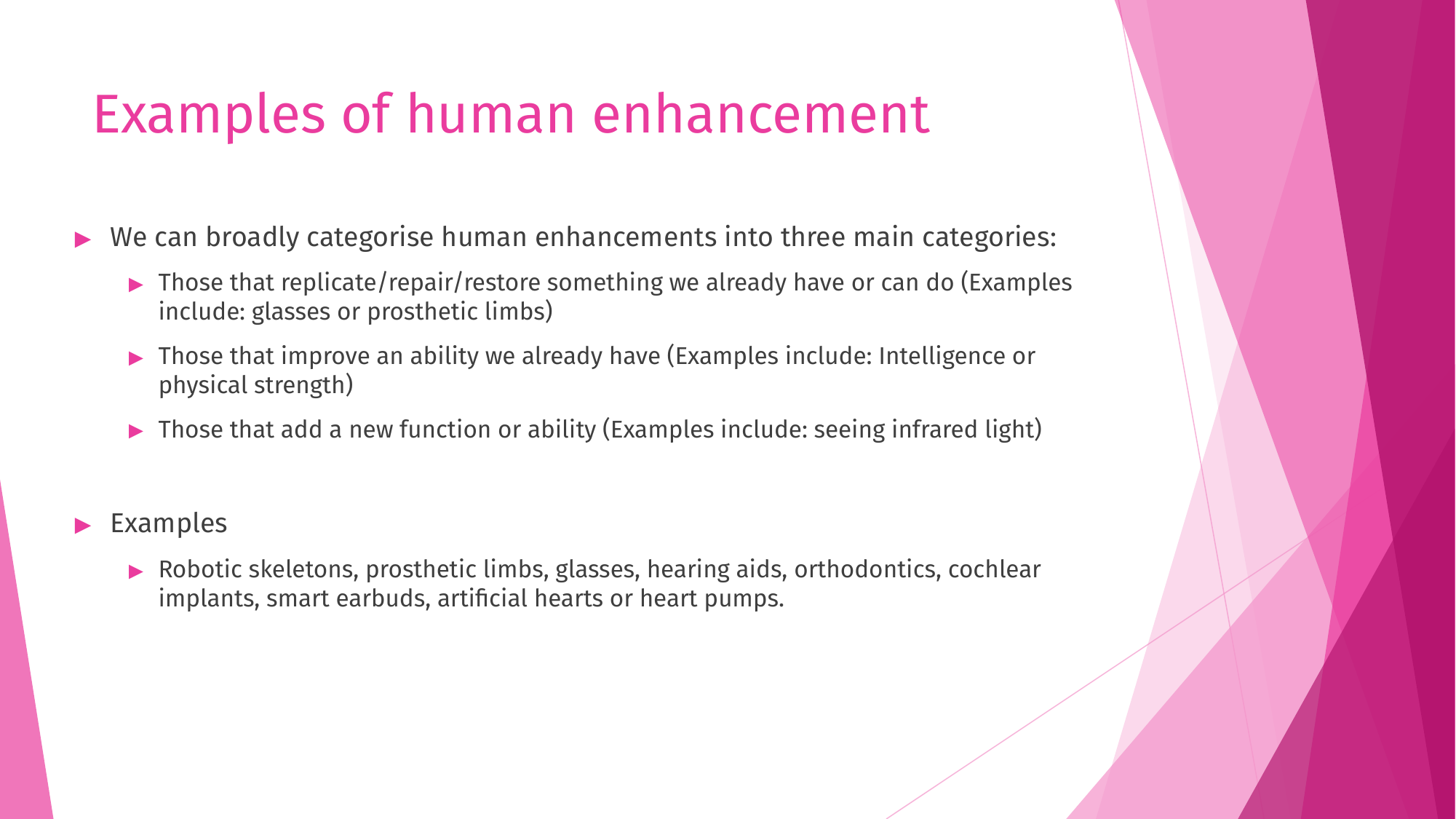

# Examples of human enhancement
We can broadly categorise human enhancements into three main categories:
Those that replicate/repair/restore something we already have or can do (Examples include: glasses or prosthetic limbs)
Those that improve an ability we already have (Examples include: Intelligence or physical strength)
Those that add a new function or ability (Examples include: seeing infrared light)

Examples
Robotic skeletons, prosthetic limbs, glasses, hearing aids, orthodontics, cochlear implants, smart earbuds, artificial hearts or heart pumps.